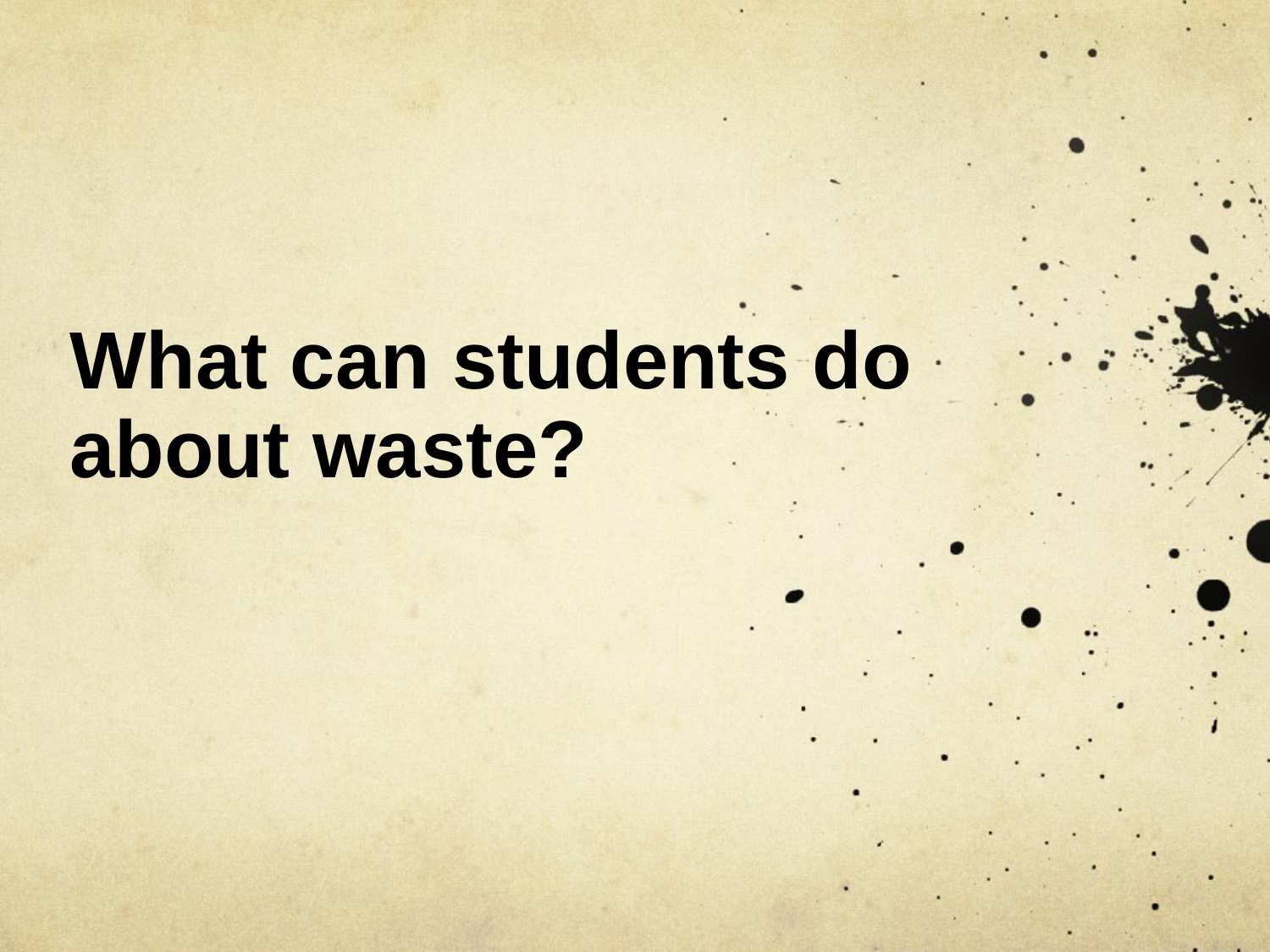

# What can students do about waste?